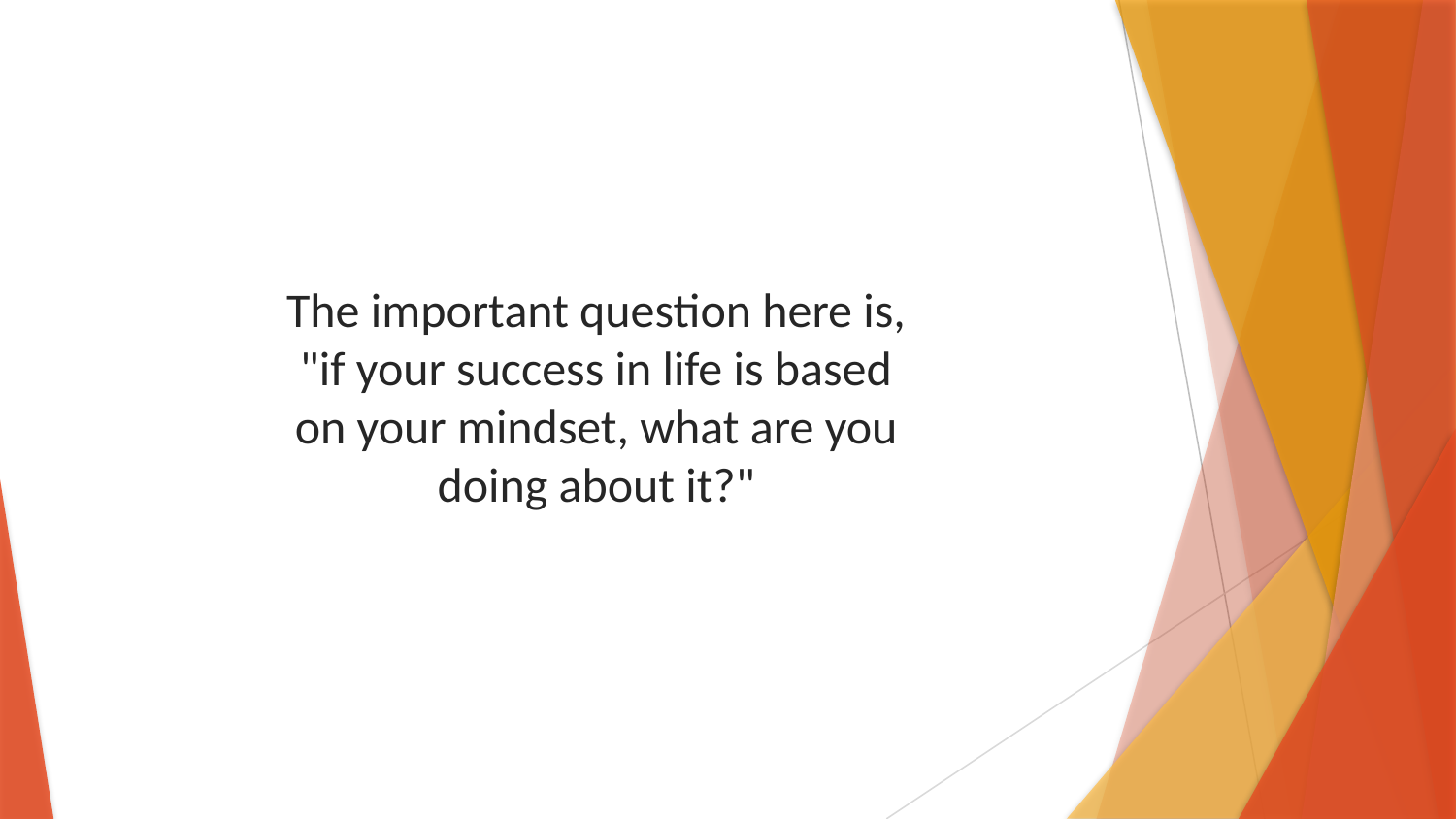

The important question here is, "if your success in life is based on your mindset, what are you doing about it?"